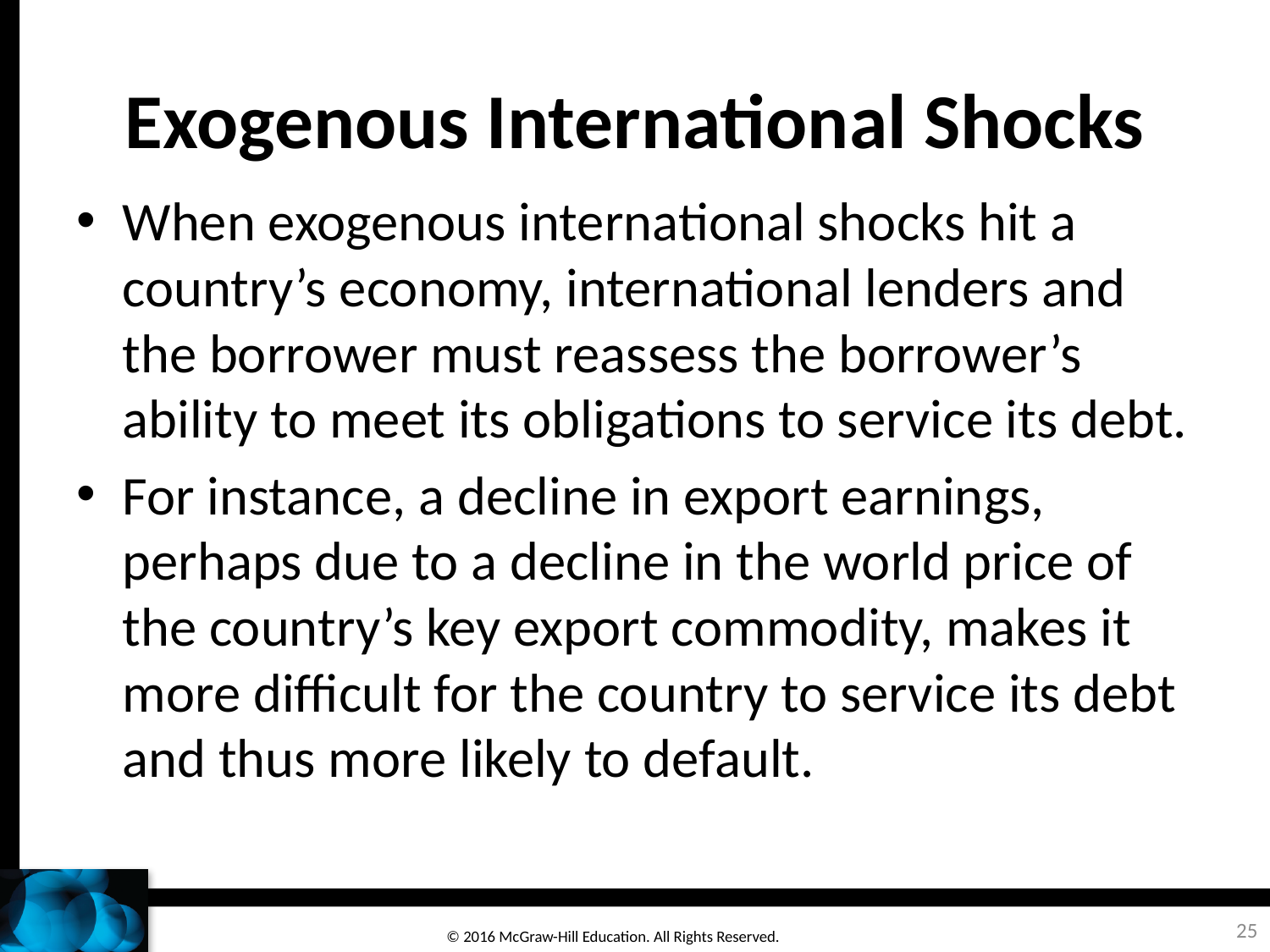

# Exogenous International Shocks
When exogenous international shocks hit a country’s economy, international lenders and the borrower must reassess the borrower’s ability to meet its obligations to service its debt.
For instance, a decline in export earnings, perhaps due to a decline in the world price of the country’s key export commodity, makes it more difficult for the country to service its debt and thus more likely to default.
25
© 2016 McGraw-Hill Education. All Rights Reserved.